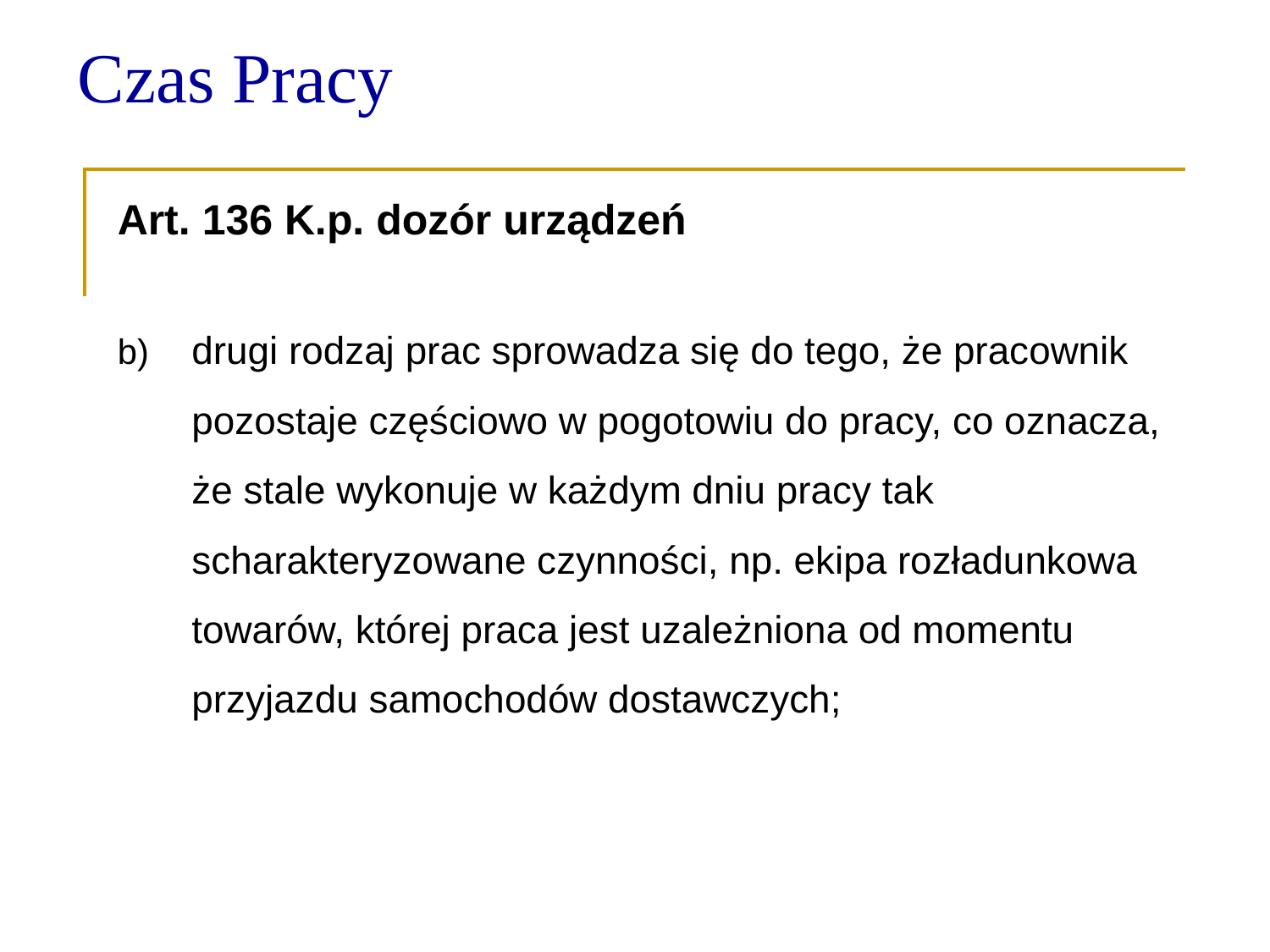

Czas Pracy
Art. 136 K.p. dozór urządzeń
b)	drugi rodzaj prac sprowadza się do tego, że pracownik pozostaje częściowo w pogotowiu do pracy, co oznacza, że stale wykonuje w każdym dniu pracy tak scharakteryzowane czynności, np. ekipa rozładunkowa towarów, której praca jest uzależniona od momentu przyjazdu samochodów dostawczych;